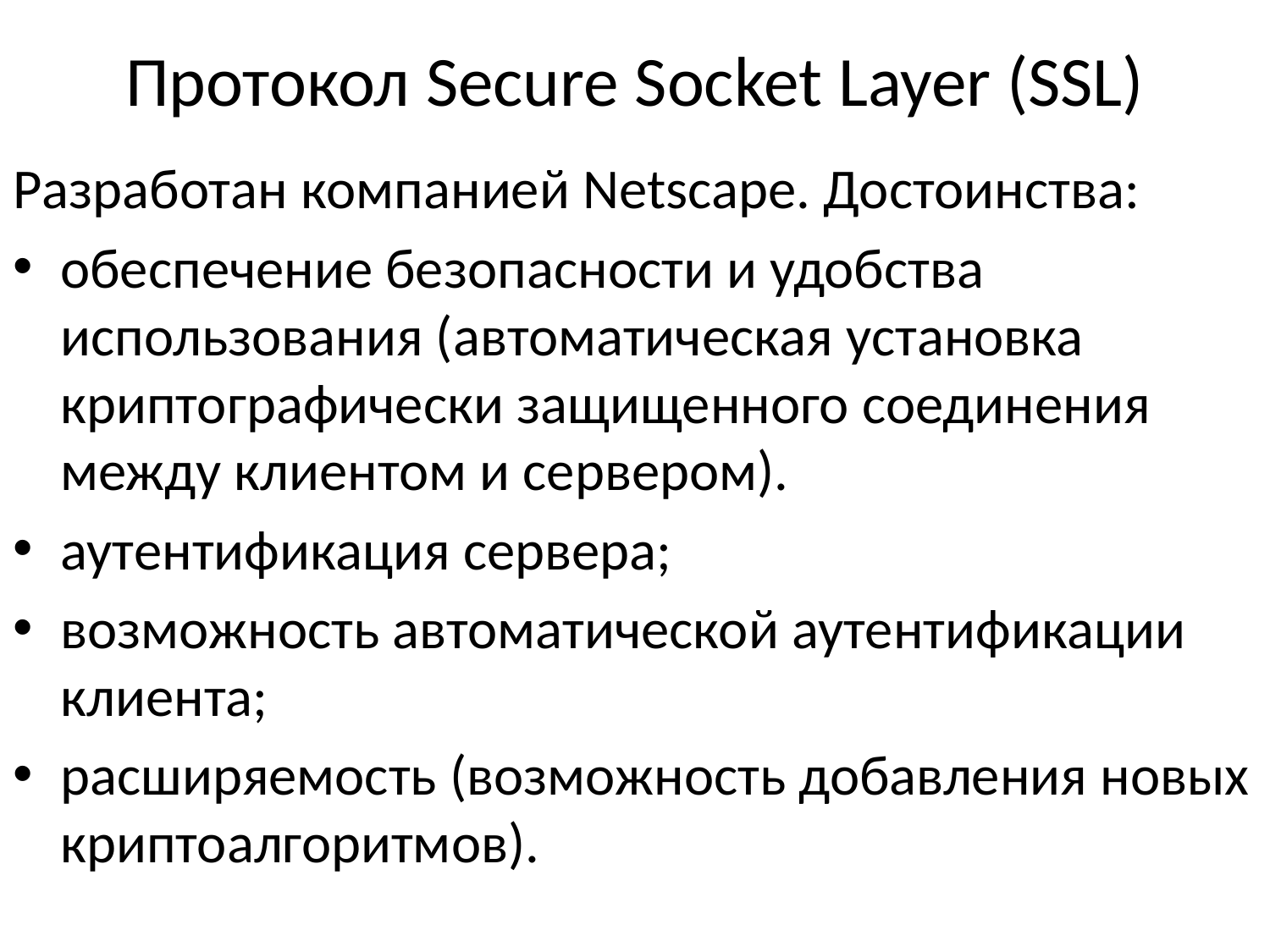

# Протокол Secure Socket Layer (SSL)
Разработан компанией Netscape. Достоинства:
обеспечение безопасности и удобства использования (автоматическая установка криптографически защищенного соединения между клиентом и сервером).
аутентификация сервера;
возможность автоматической аутентификации клиента;
расширяемость (возможность добавления новых криптоалгоритмов).